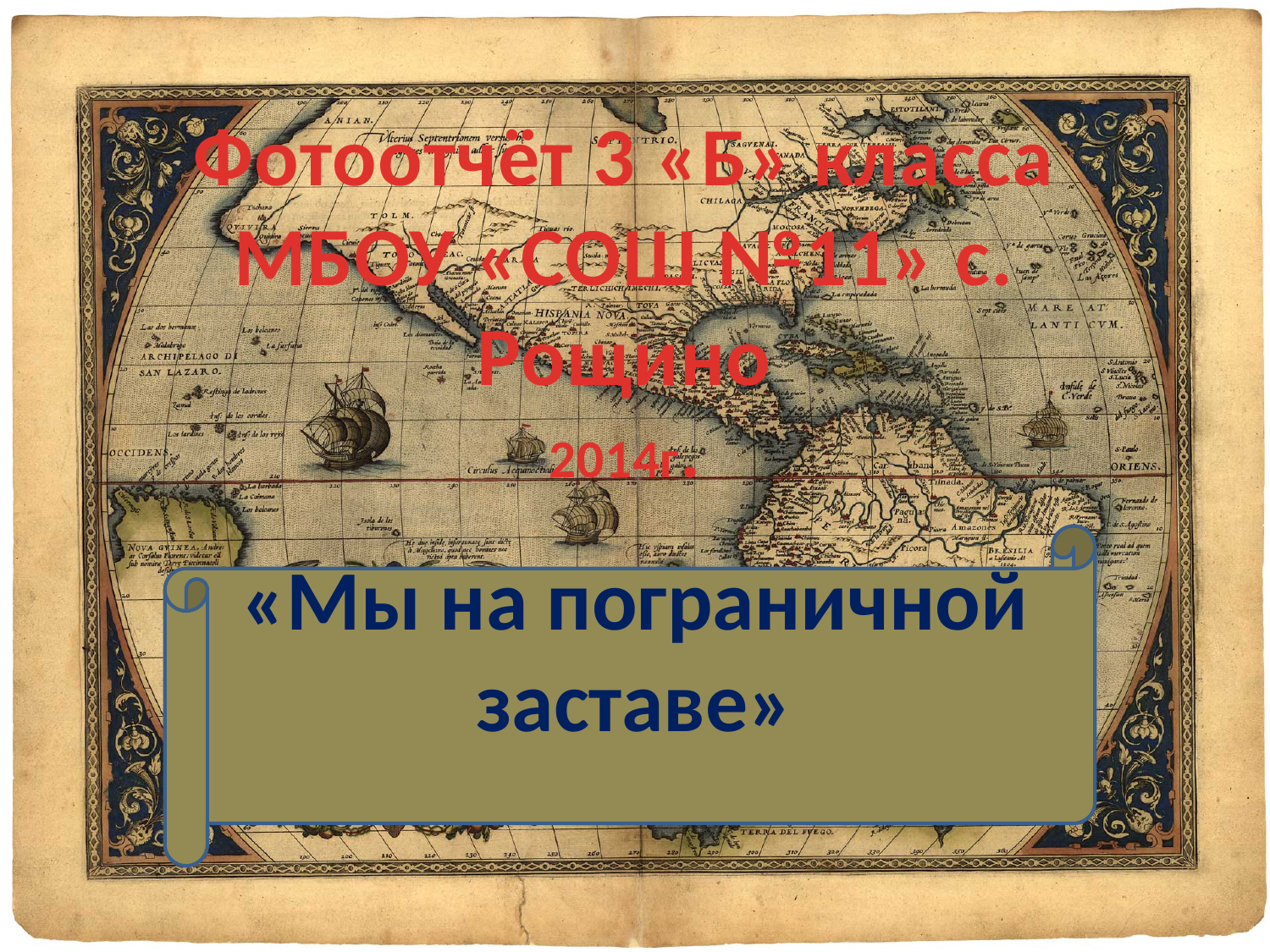

# Фотоотчёт 3 «Б» класса МБОУ «СОШ №11» с. Рощино 2014г.

«Мы на пограничной заставе»